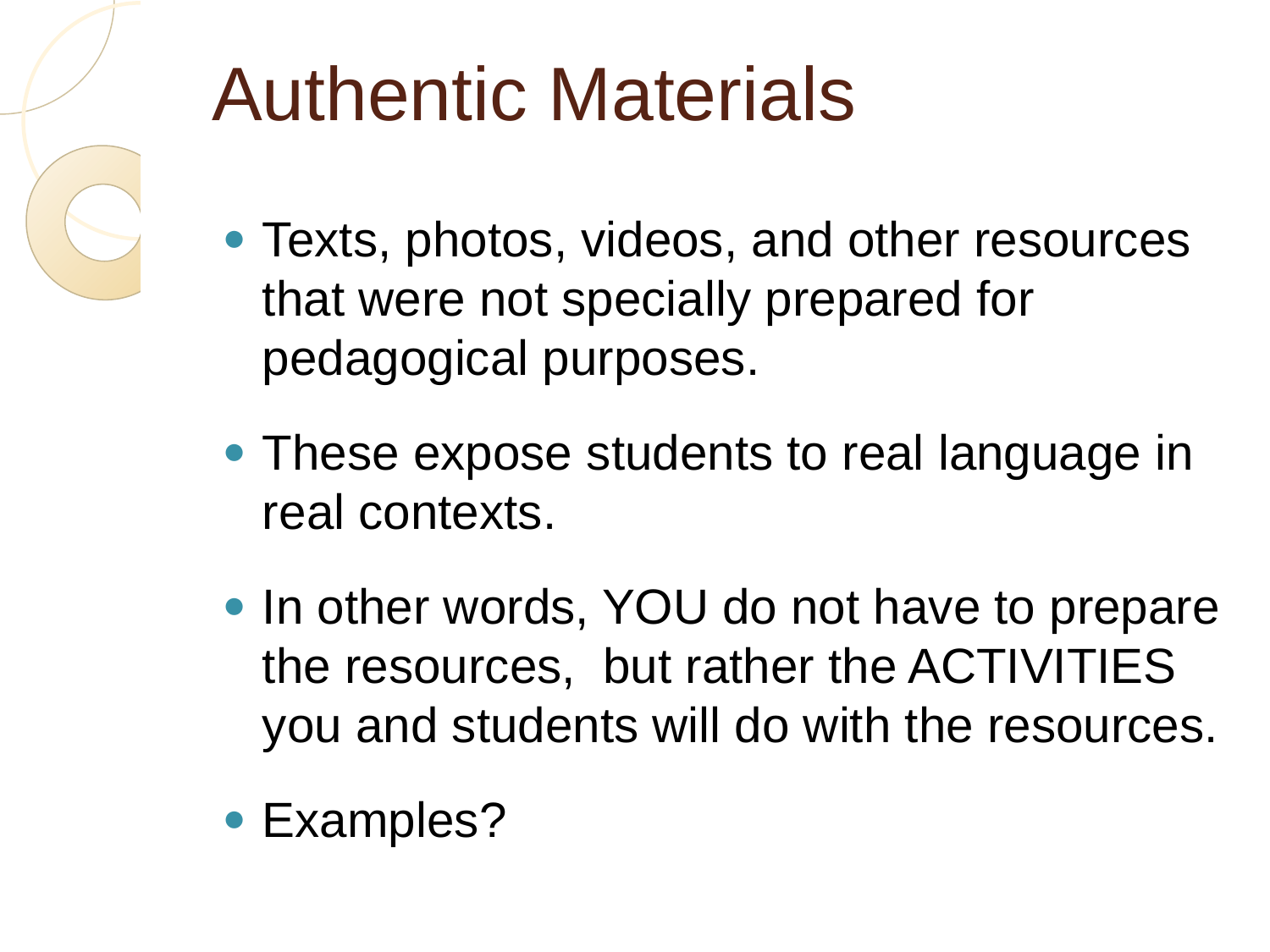

# Authentic Materials
Texts, photos, videos, and other resources that were not specially prepared for pedagogical purposes.
These expose students to real language in real contexts.
In other words, YOU do not have to prepare the resources,  but rather the ACTIVITIES you and students will do with the resources.
Examples?